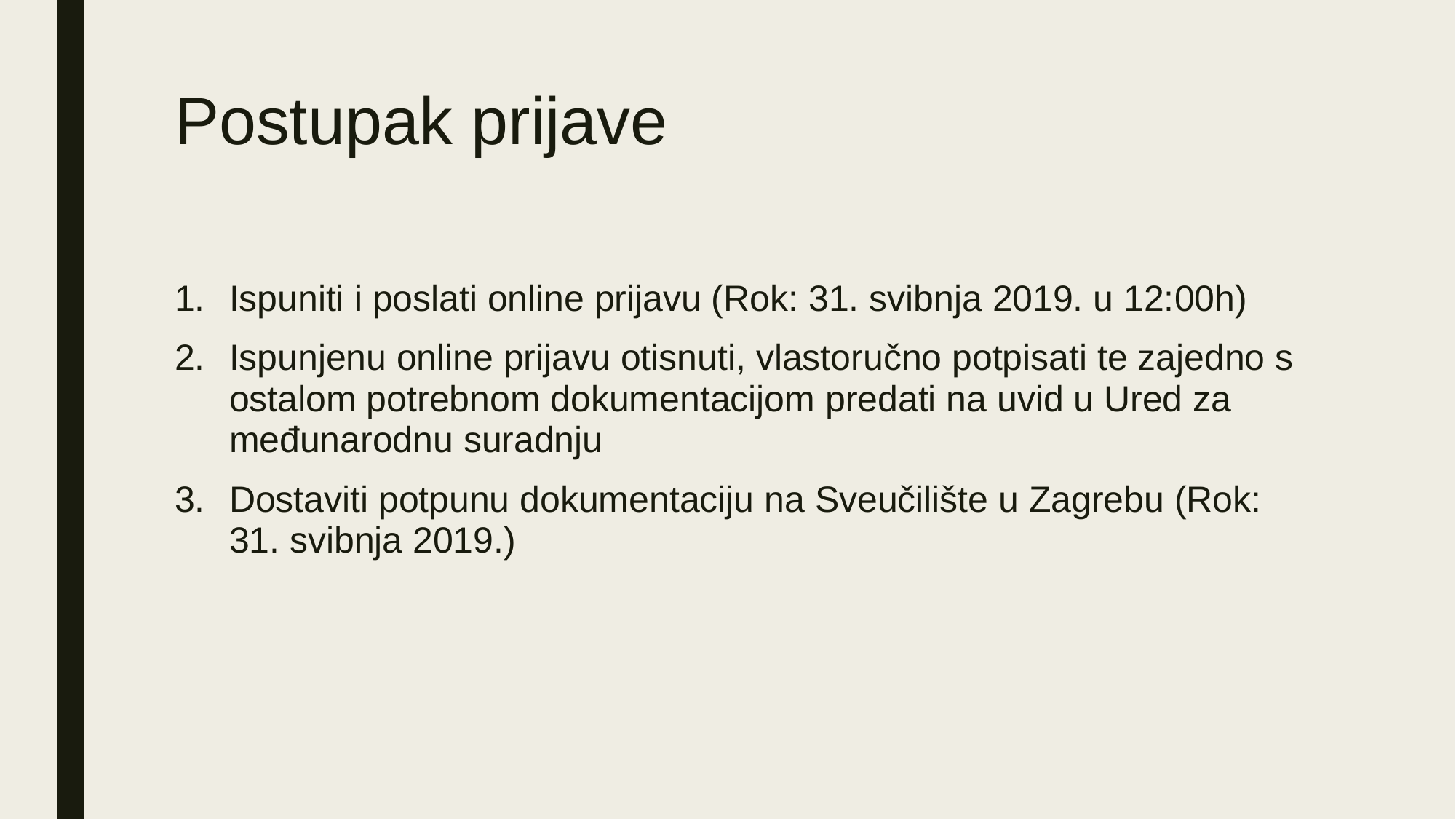

# Postupak prijave
Ispuniti i poslati online prijavu (Rok: 31. svibnja 2019. u 12:00h)
Ispunjenu online prijavu otisnuti, vlastoručno potpisati te zajedno s ostalom potrebnom dokumentacijom predati na uvid u Ured za međunarodnu suradnju
Dostaviti potpunu dokumentaciju na Sveučilište u Zagrebu (Rok: 31. svibnja 2019.)